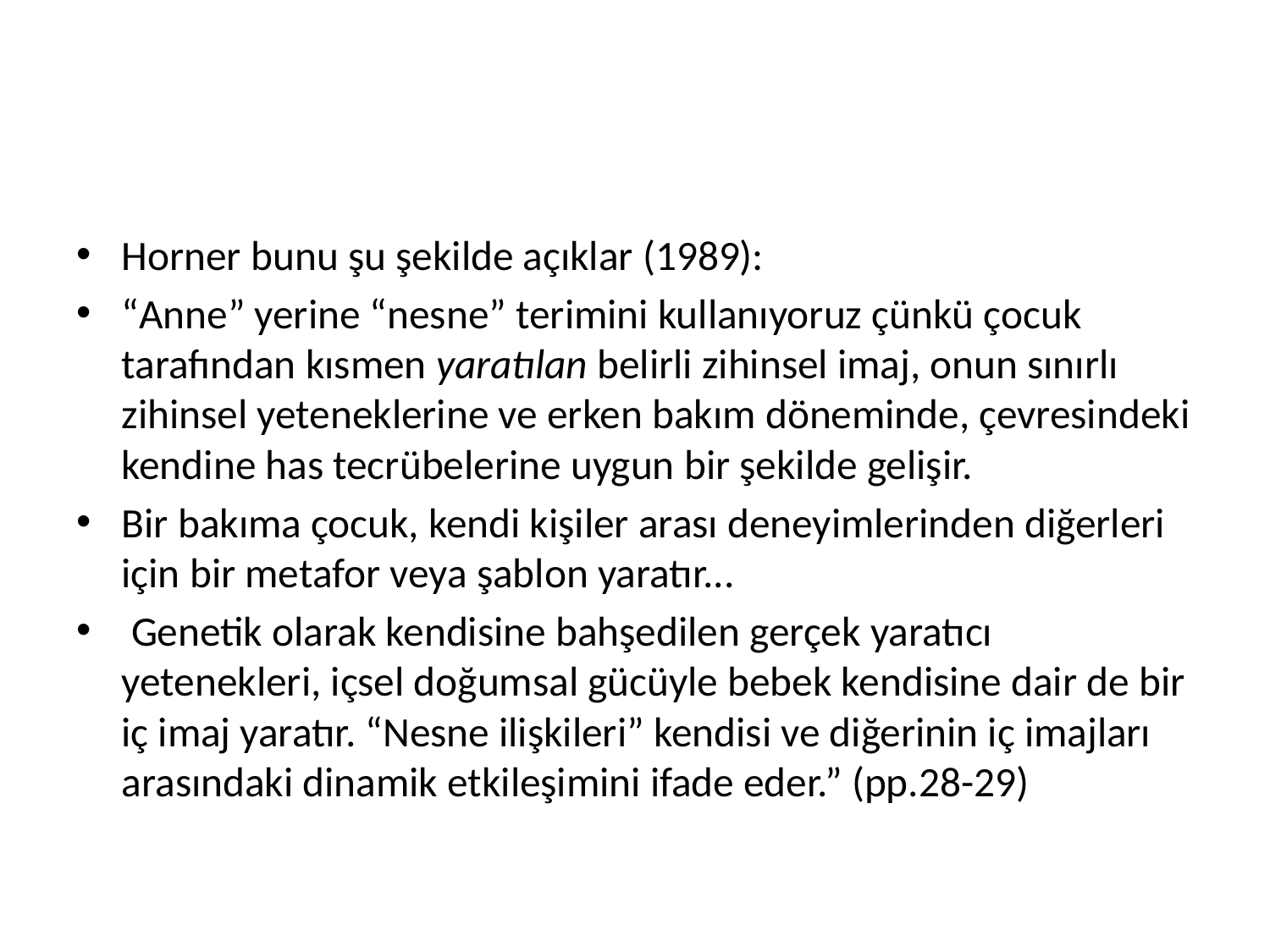

#
Horner bunu şu şekilde açıklar (1989):
“Anne” yerine “nesne” terimini kullanıyoruz çünkü çocuk tarafından kısmen yaratılan belirli zihinsel imaj, onun sınırlı zihinsel yeteneklerine ve erken bakım döneminde, çevresindeki kendine has tecrübelerine uygun bir şekilde gelişir.
Bir bakıma çocuk, kendi kişiler arası deneyimlerinden diğerleri için bir metafor veya şablon yaratır...
 Genetik olarak kendisine bahşedilen gerçek yaratıcı yetenekleri, içsel doğumsal gücüyle bebek kendisine dair de bir iç imaj yaratır. “Nesne ilişkileri” kendisi ve diğerinin iç imajları arasındaki dinamik etkileşimini ifade eder.” (pp.28-29)